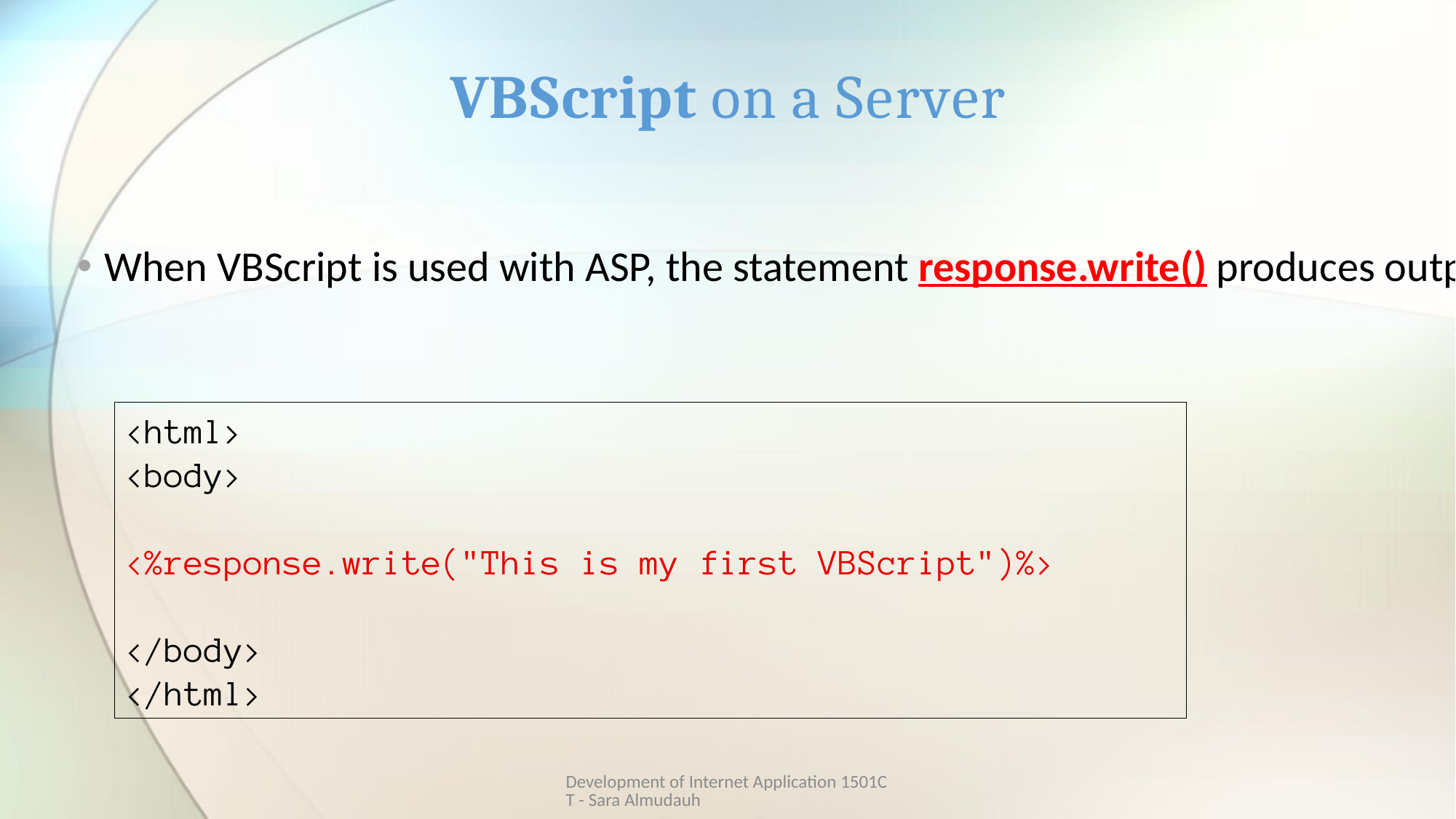

# VBScript on a Server
When VBScript is used with ASP, the statement response.write() produces output.
<html>
<body>
<%response.write("This is my first VBScript")%>
</body>
</html>
Development of Internet Application 1501CT - Sara Almudauh